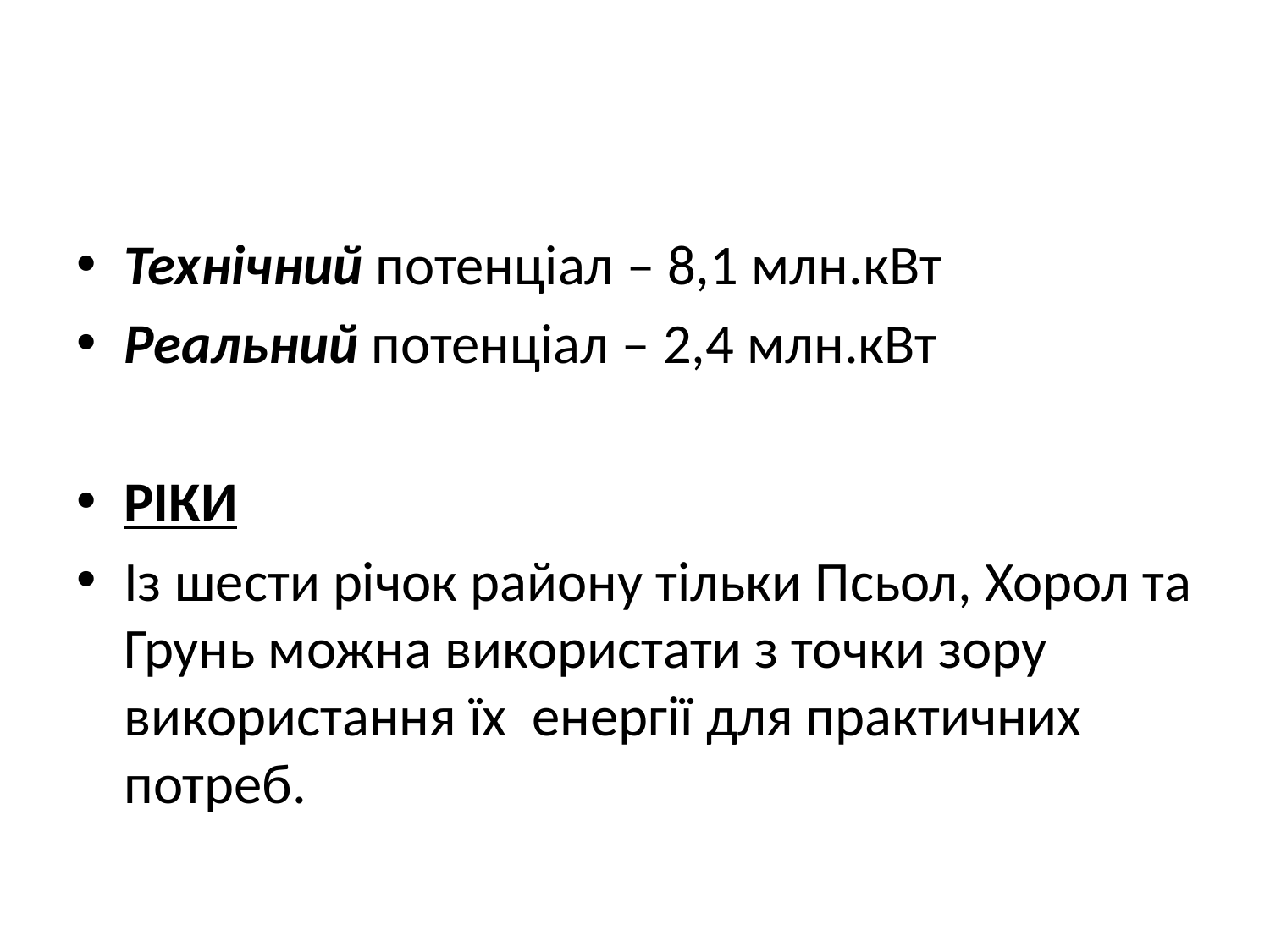

#
Технічний потенціал – 8,1 млн.кВт
Реальний потенціал – 2,4 млн.кВт

РІКИ
Із шести річок району тільки Псьол, Хорол та Грунь можна використати з точки зору використання їх  енергії для практичних потреб.